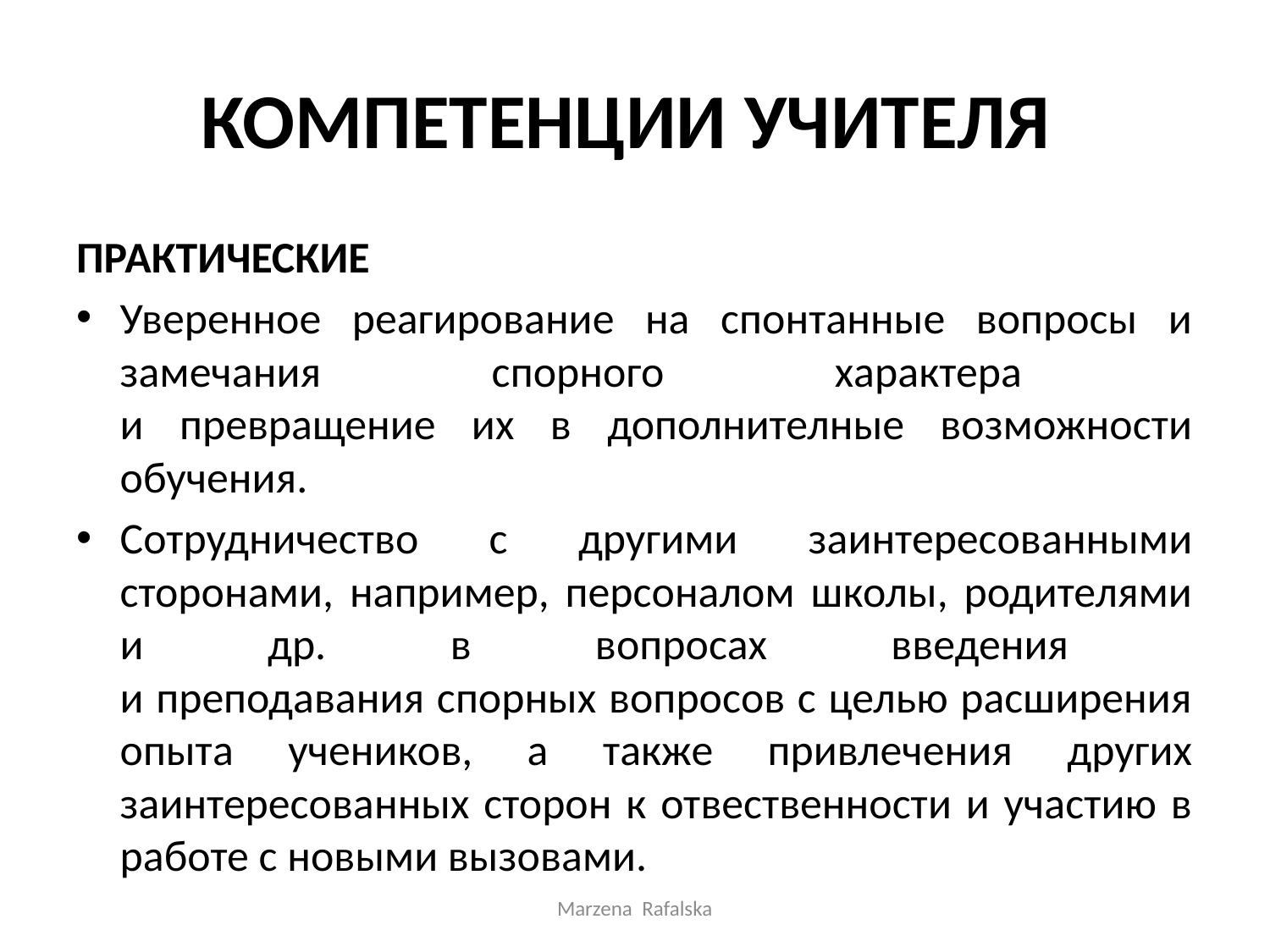

# КОМПЕТЕНЦИИ УЧИТЕЛЯ
ПРАКТИЧЕСКИЕ
Уверенное реагирование на спонтанные вопросы и замечания спорного характера
и превращение их в дополнителные возможности обучения.
Сотрудничество с другими заинтересованными сторонами, например, персоналом школы, родителями и др. в вопросах введения
и преподавания спорных вопросов с целью расширения опыта учеников, а также привлечения других заинтересованных сторон к отвественности и участию в работе с новыми вызовами.

Marzena  Rafalska